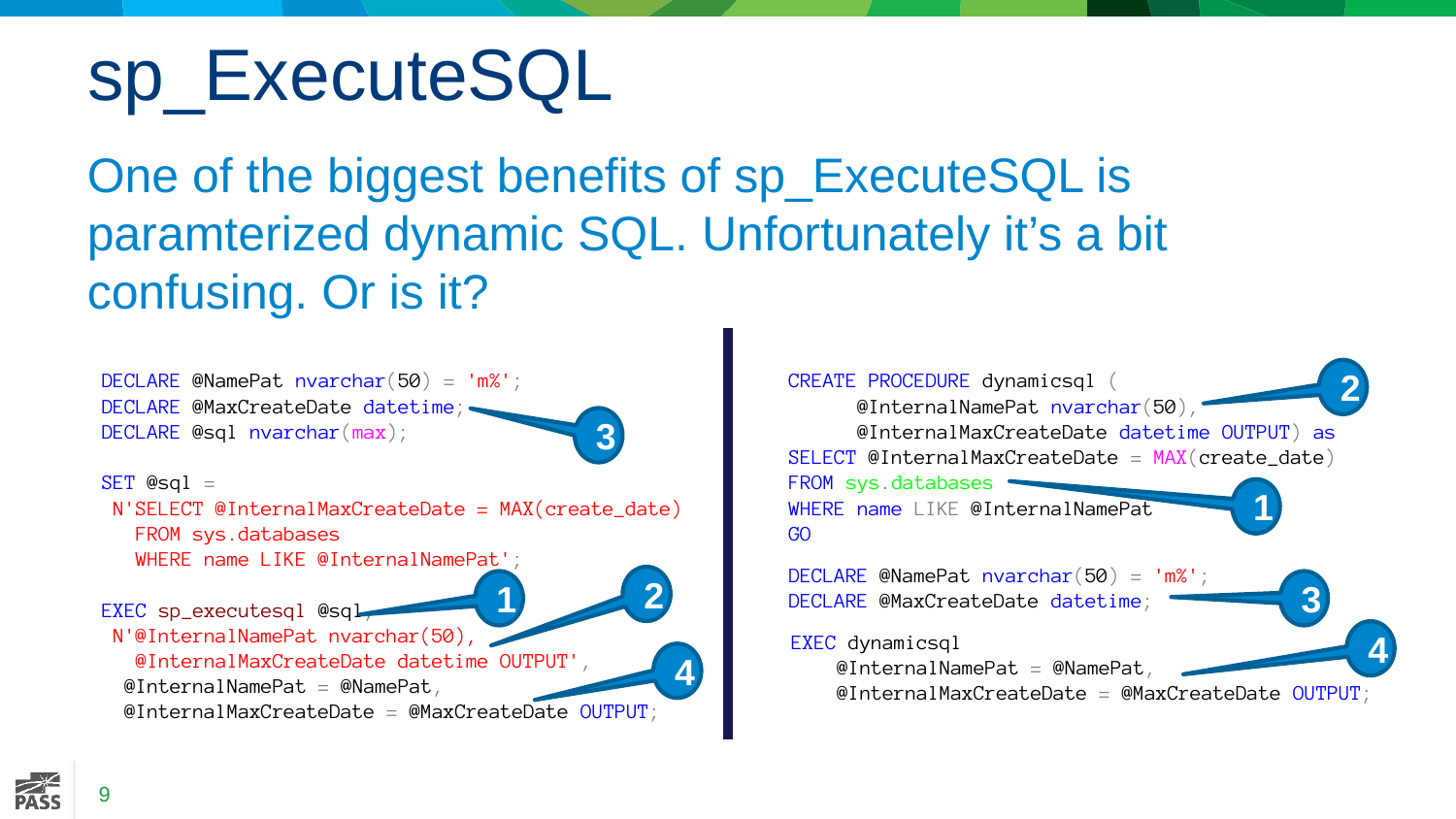

# sp_ExecuteSQL
One of the biggest benefits of sp_ExecuteSQL is paramterized dynamic SQL. Unfortunately it’s a bit confusing. Or is it?
DECLARE @NamePat nvarchar(50) = 'm%';
DECLARE @MaxCreateDate datetime;
DECLARE @sql nvarchar(max);

SET @sql =
 N'SELECT @InternalMaxCreateDate = MAX(create_date)
   FROM sys.databases
   WHERE name LIKE @InternalNamePat';

EXEC sp_executesql @sql,
 N'@InternalNamePat nvarchar(50),
   @InternalMaxCreateDate datetime OUTPUT',
  @InternalNamePat = @NamePat,
  @InternalMaxCreateDate = @MaxCreateDate OUTPUT;

CREATE PROCEDURE dynamicsql (
      @InternalNamePat nvarchar(50),
      @InternalMaxCreateDate datetime OUTPUT) as
SELECT @InternalMaxCreateDate = MAX(create_date)
FROM sys.databases
WHERE name LIKE @InternalNamePat
GO
2
3
1
DECLARE @NamePat nvarchar(50) = 'm%';
DECLARE @MaxCreateDate datetime;
2
1
3
EXEC dynamicsql
    @InternalNamePat = @NamePat,
    @InternalMaxCreateDate = @MaxCreateDate OUTPUT;
4
4
9